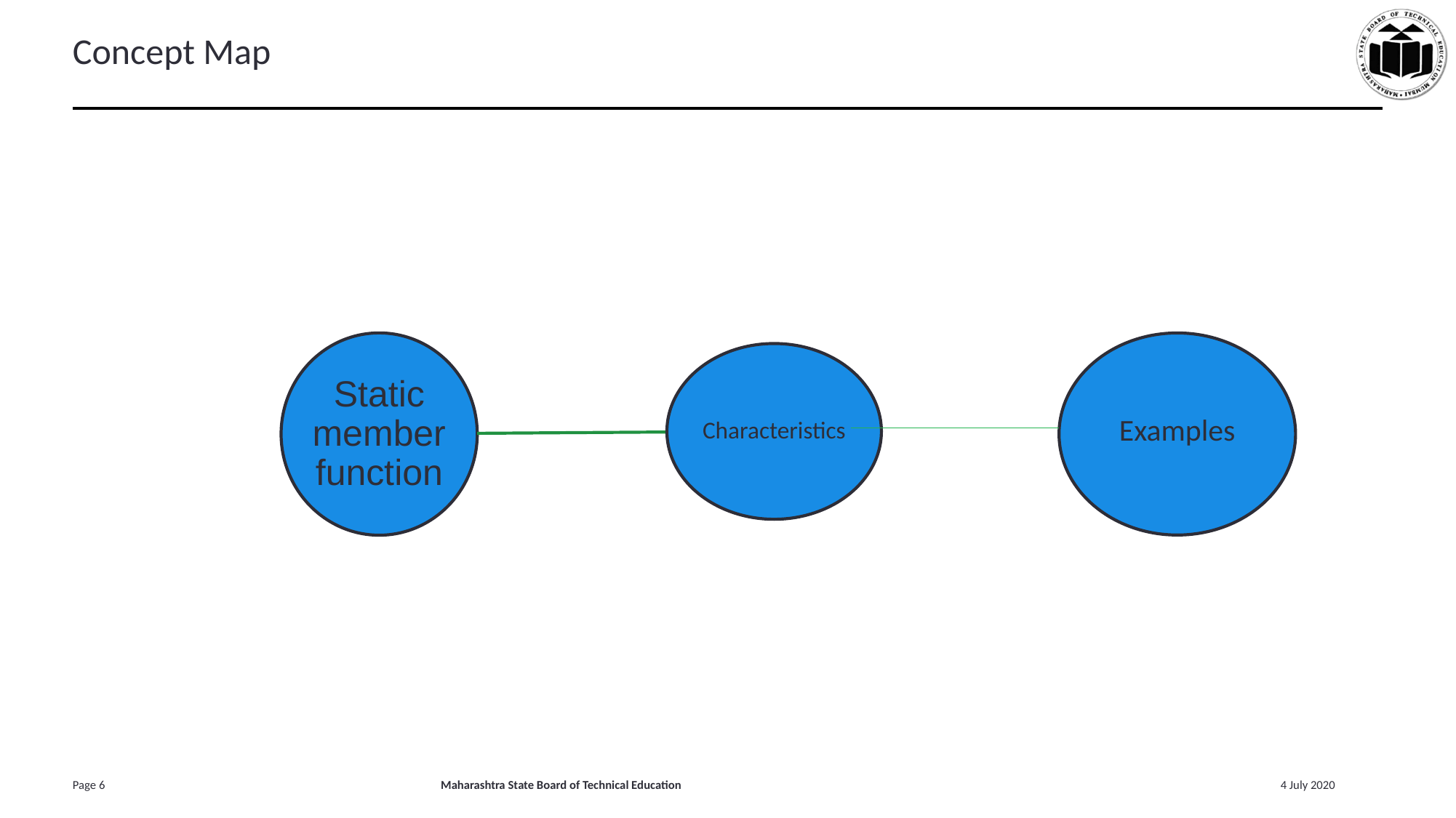

# Concept Map

Static member function
Characteristics

Examples